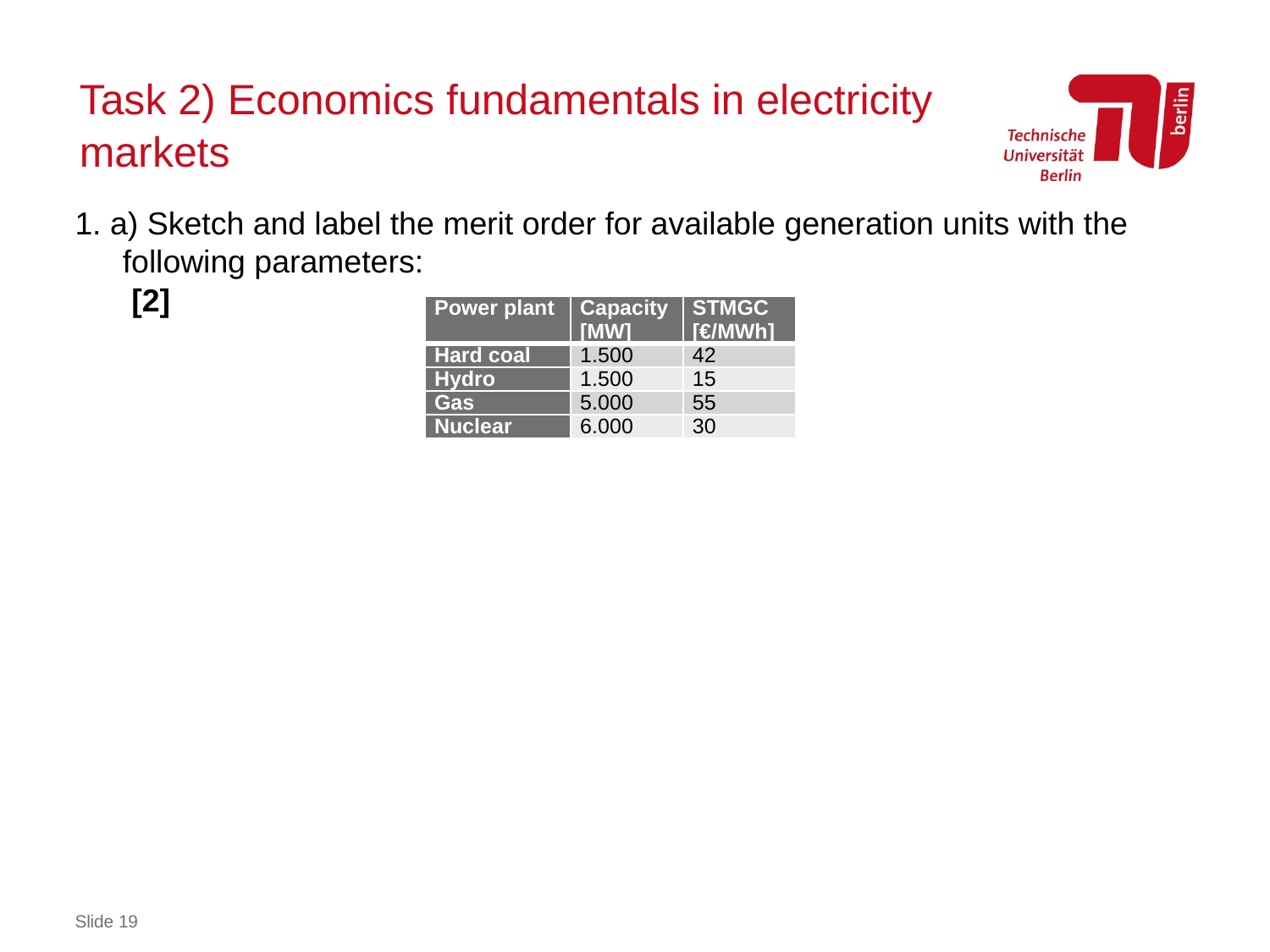

# Task 2) Economics fundamentals in electricity markets
1. a) Sketch and label the merit order for available generation units with the following parameters:		   		                                    [2]
| Power plant | Capacity [MW] | STMGC [€/MWh] |
| --- | --- | --- |
| Hard coal | 1.500 | 42 |
| Hydro | 1.500 | 15 |
| Gas | 5.000 | 55 |
| Nuclear | 6.000 | 30 |
Slide 19